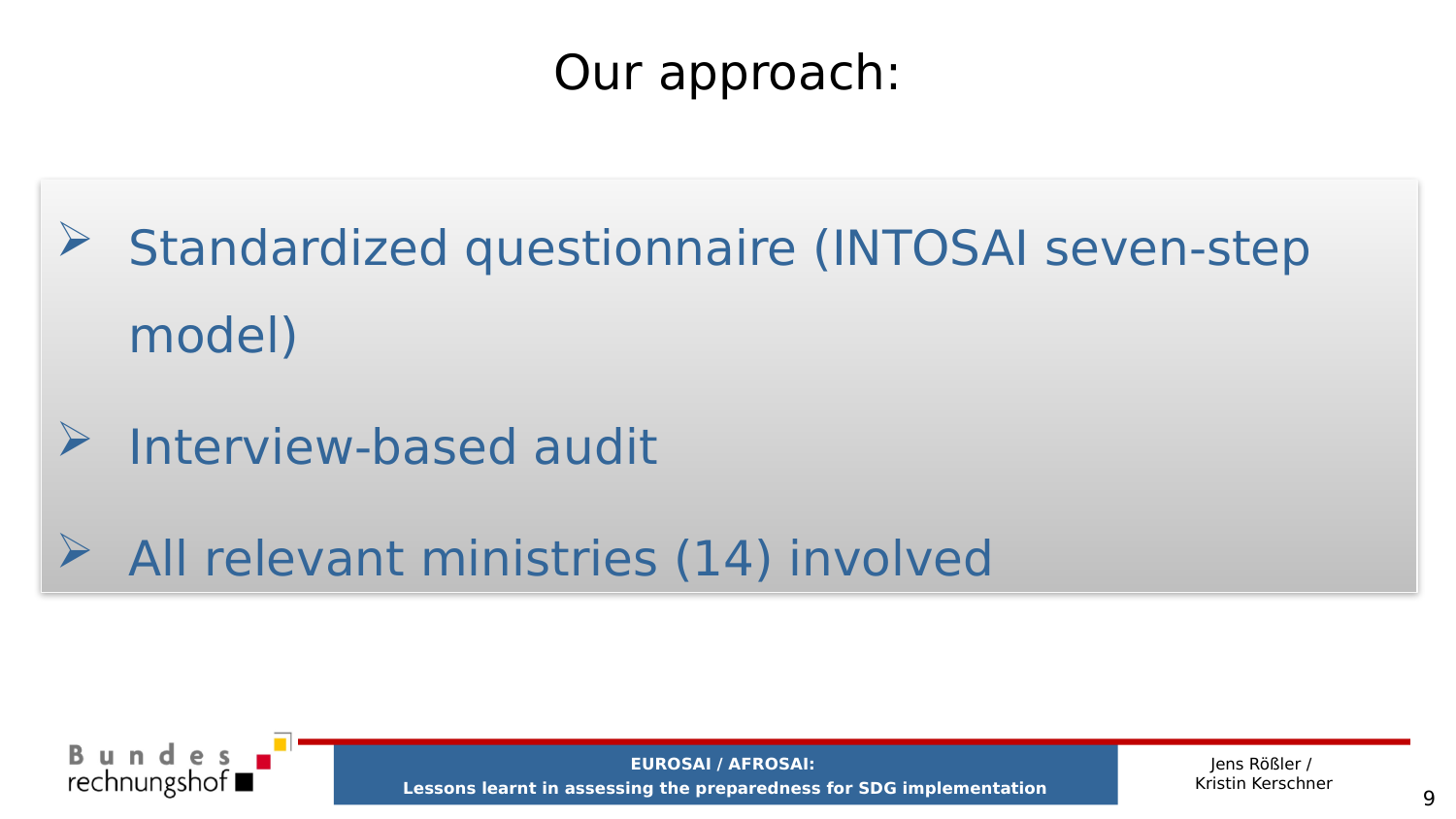

# Our approach:
Standardized questionnaire (INTOSAI seven-step model)
Interview-based audit
All relevant ministries (14) involved
Jens Rößler /
Kristin Kerschner